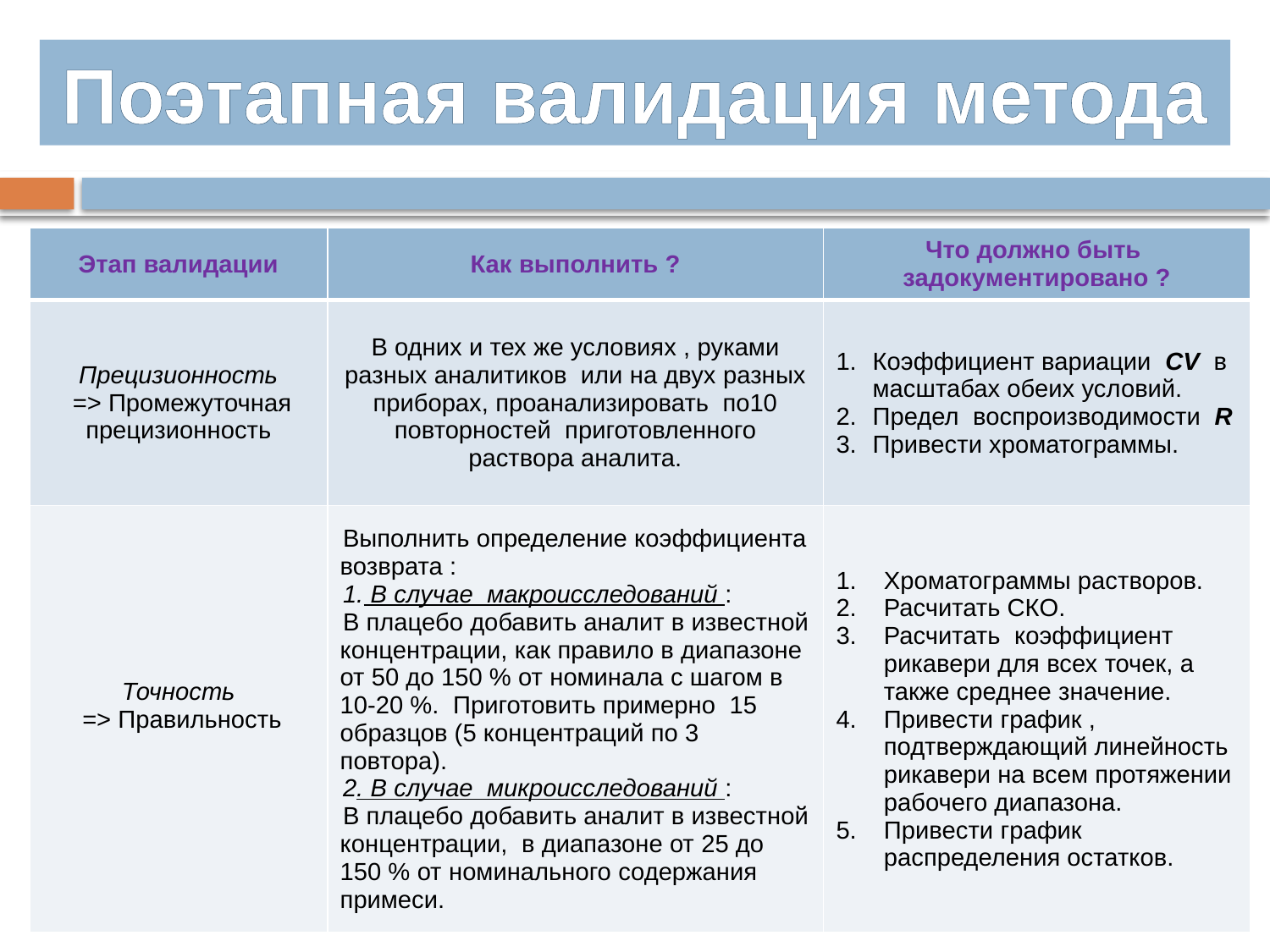

Поэтапная валидация метода
| Этап валидации | Как выполнить ? | Что должно быть задокументировано ? |
| --- | --- | --- |
| Прецизионность => Промежуточная прецизионность | В одних и тех же условиях , руками разных аналитиков или на двух разных приборах, проанализировать по10 повторностей приготовленного раствора аналита. | Коэффициент вариации CV в масштабах обеих условий. Предел воспроизводимости R Привести хроматограммы. |
| Точность => Правильность | Выполнить определение коэффициента возврата : В случае макроисследований : В плацебо добавить аналит в известной концентрации, как правило в диапазоне от 50 до 150 % от номинала с шагом в 10-20 %. Приготовить примерно 15 образцов (5 концентраций по 3 повтора). 2. В случае микроисследований : В плацебо добавить аналит в известной концентрации, в диапазоне от 25 до 150 % от номинального содержания примеси. | Хроматограммы растворов. Расчитать СКО. Расчитать коэффициент рикавери для всех точек, а также среднее значение. Привести график , подтверждающий линейность рикавери на всем протяжении рабочего диапазона. Привести график распределения остатков. |